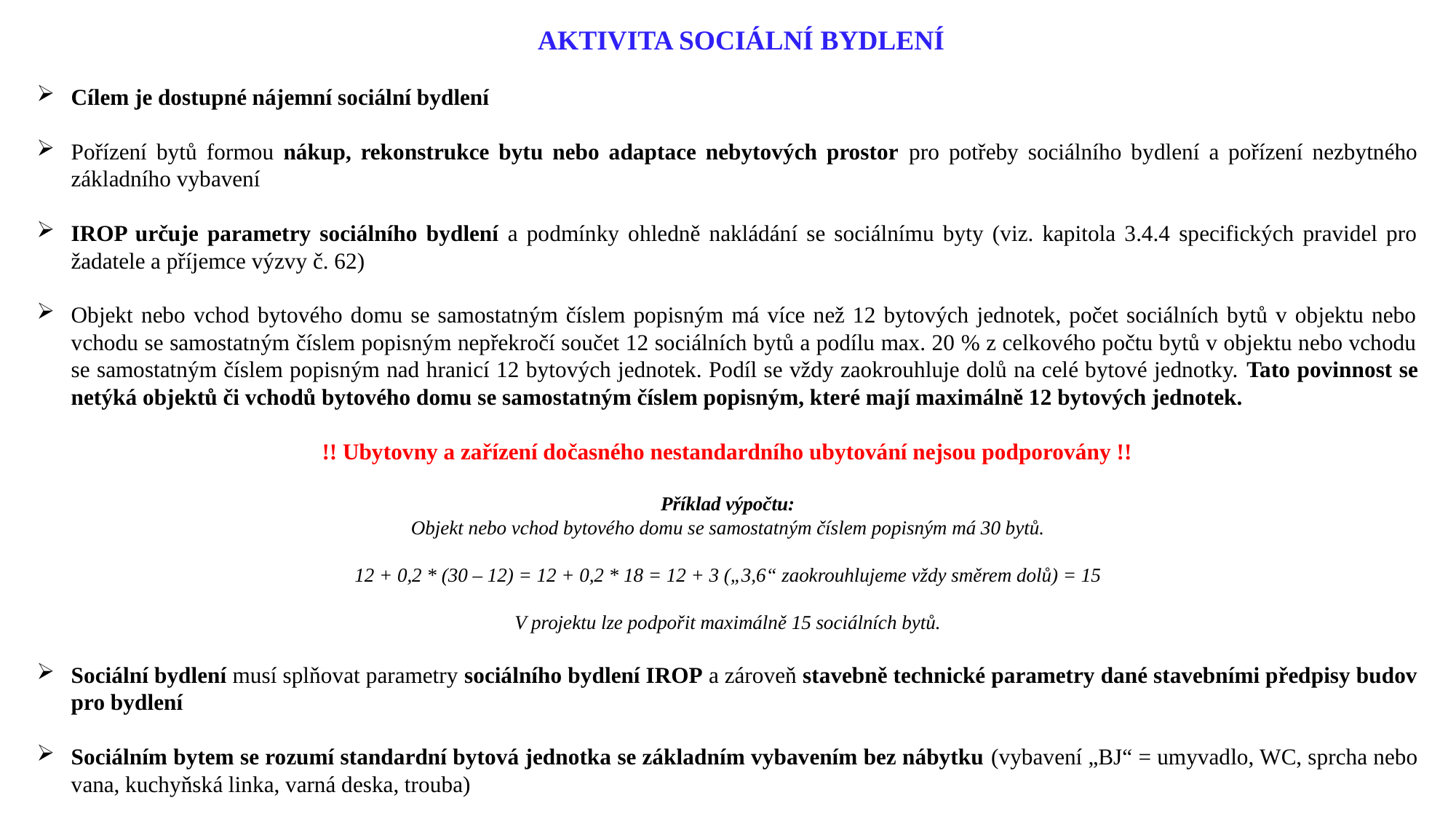

AKTIVITA SOCIÁLNÍ BYDLENÍ

Cílem je dostupné nájemní sociální bydlení

Pořízení bytů formou nákup, rekonstrukce bytu nebo adaptace nebytových prostor pro potřeby sociálního bydlení a pořízení nezbytného základního vybavení

IROP určuje parametry sociálního bydlení a podmínky ohledně nakládání se sociálnímu byty (viz. kapitola 3.4.4 specifických pravidel pro žadatele a příjemce výzvy č. 62)

Objekt nebo vchod bytového domu se samostatným číslem popisným má více než 12 bytových jednotek, počet sociálních bytů v objektu nebo vchodu se samostatným číslem popisným nepřekročí součet 12 sociálních bytů a podílu max. 20 % z celkového počtu bytů v objektu nebo vchodu se samostatným číslem popisným nad hranicí 12 bytových jednotek. Podíl se vždy zaokrouhluje dolů na celé bytové jednotky. Tato povinnost se netýká objektů či vchodů bytového domu se samostatným číslem popisným, které mají maximálně 12 bytových jednotek.

!! Ubytovny a zařízení dočasného nestandardního ubytování nejsou podporovány !!

Příklad výpočtu:
Objekt nebo vchod bytového domu se samostatným číslem popisným má 30 bytů.

12 + 0,2 * (30 – 12) = 12 + 0,2 * 18 = 12 + 3 („3,6“ zaokrouhlujeme vždy směrem dolů) = 15

V projektu lze podpořit maximálně 15 sociálních bytů.

Sociální bydlení musí splňovat parametry sociálního bydlení IROP a zároveň stavebně technické parametry dané stavebními předpisy budov pro bydlení

Sociálním bytem se rozumí standardní bytová jednotka se základním vybavením bez nábytku (vybavení „BJ“ = umyvadlo, WC, sprcha nebo vana, kuchyňská linka, varná deska, trouba)